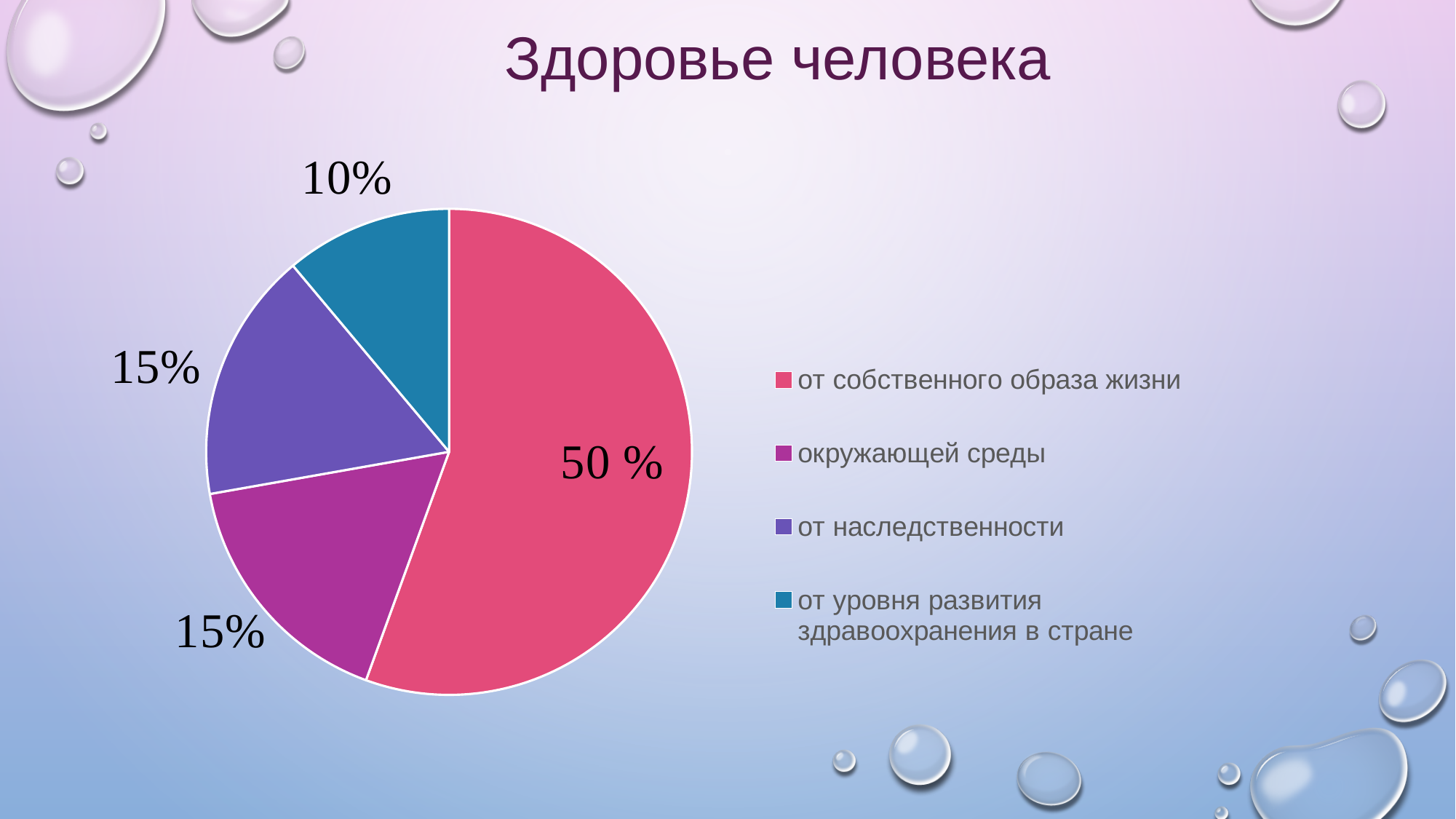

Здоровье человека

### Chart

| Category | здоровье человека  |
|---|---|
| от собственного образа жизни | 50.0 |
| окружающей среды | 15.0 |
| от наследственности  | 15.0 |
| от уровня развития здравоохранения в стране | 10.0 |